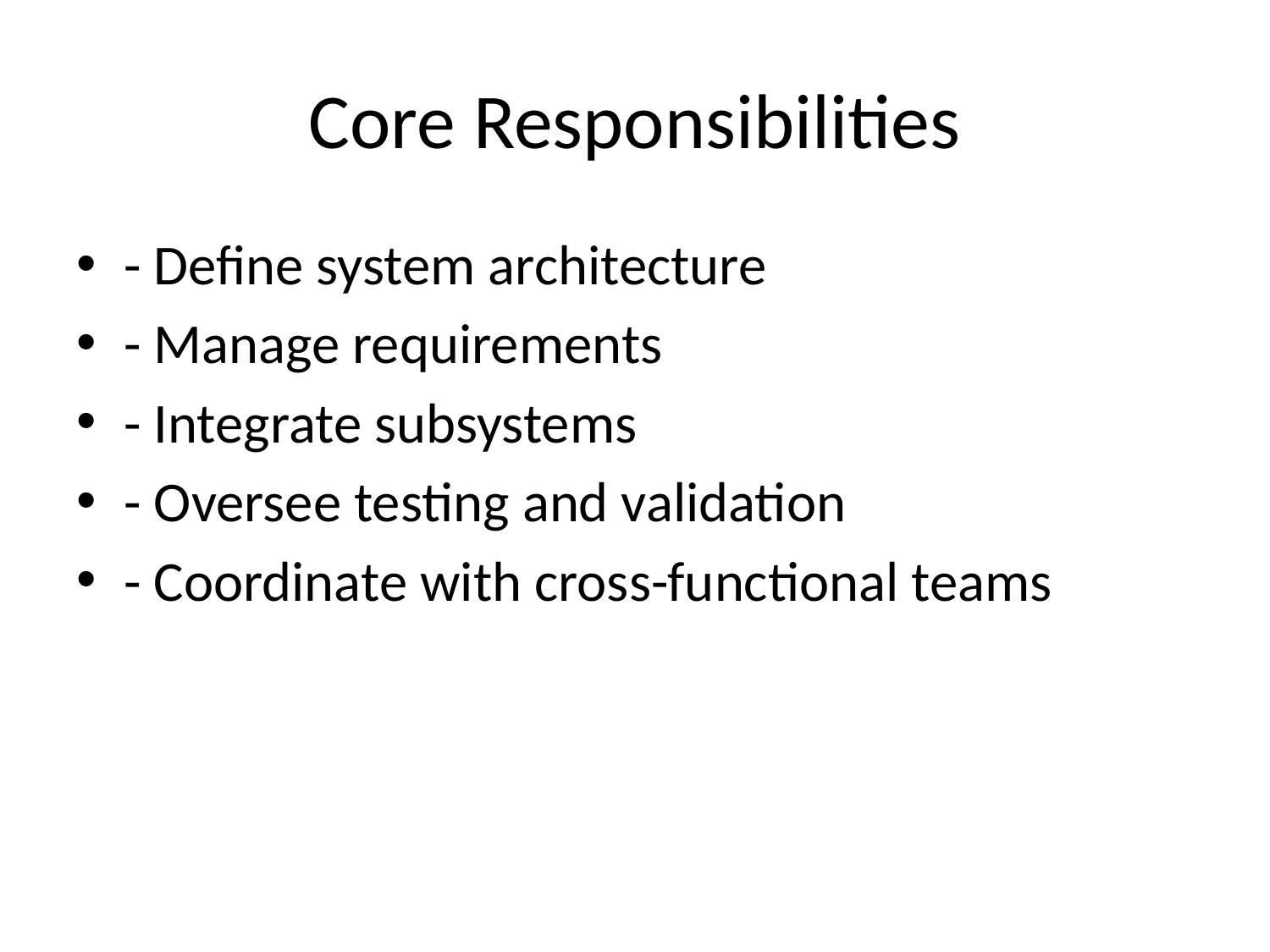

# Core Responsibilities
- Define system architecture
- Manage requirements
- Integrate subsystems
- Oversee testing and validation
- Coordinate with cross-functional teams